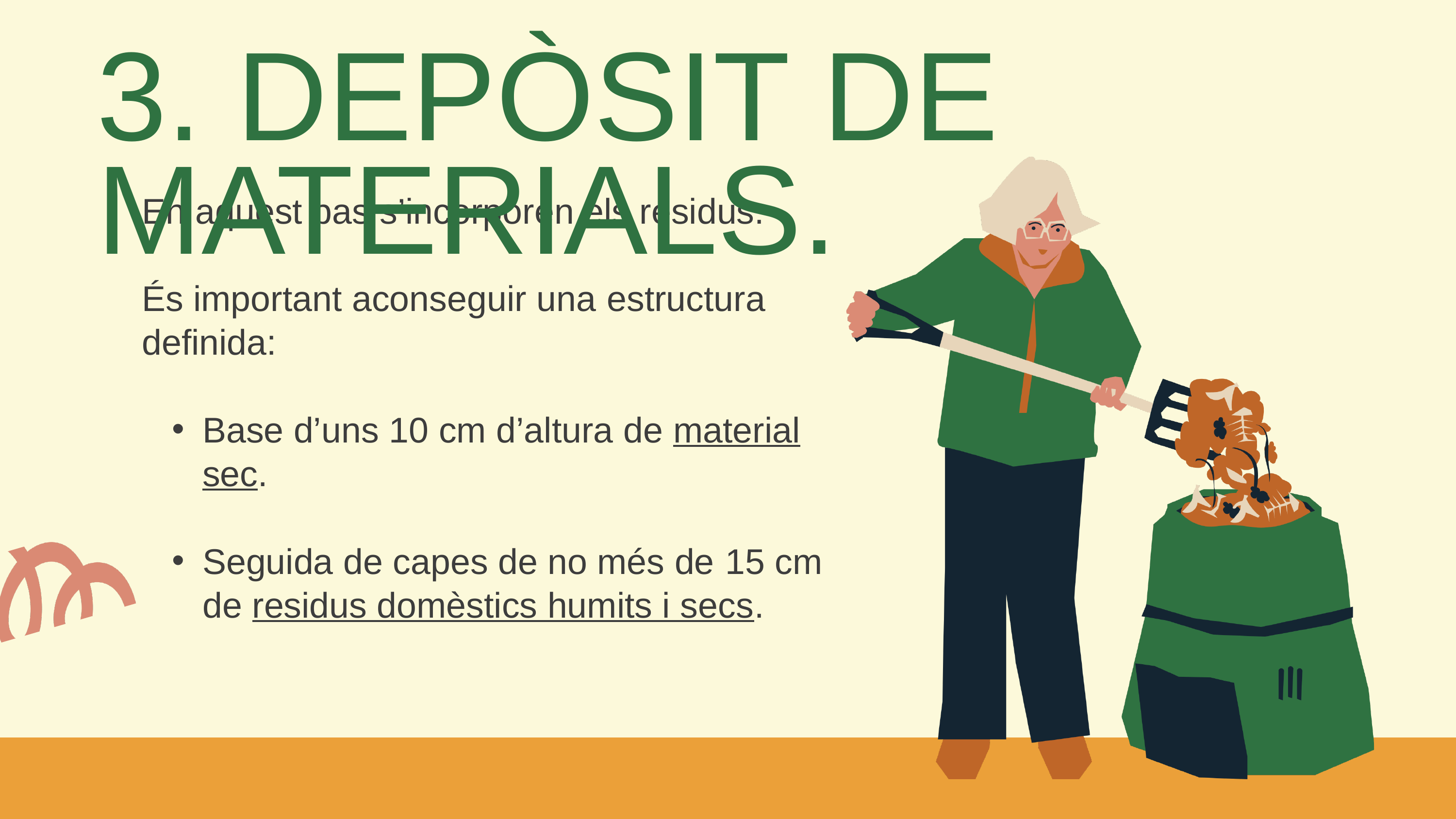

3. DEPÒSIT DE MATERIALS.

En aquest pas s’incorporen els residus.

És important aconseguir una estructura definida:

Base d’uns 10 cm d’altura de material sec.

Seguida de capes de no més de 15 cm de residus domèstics humits i secs.